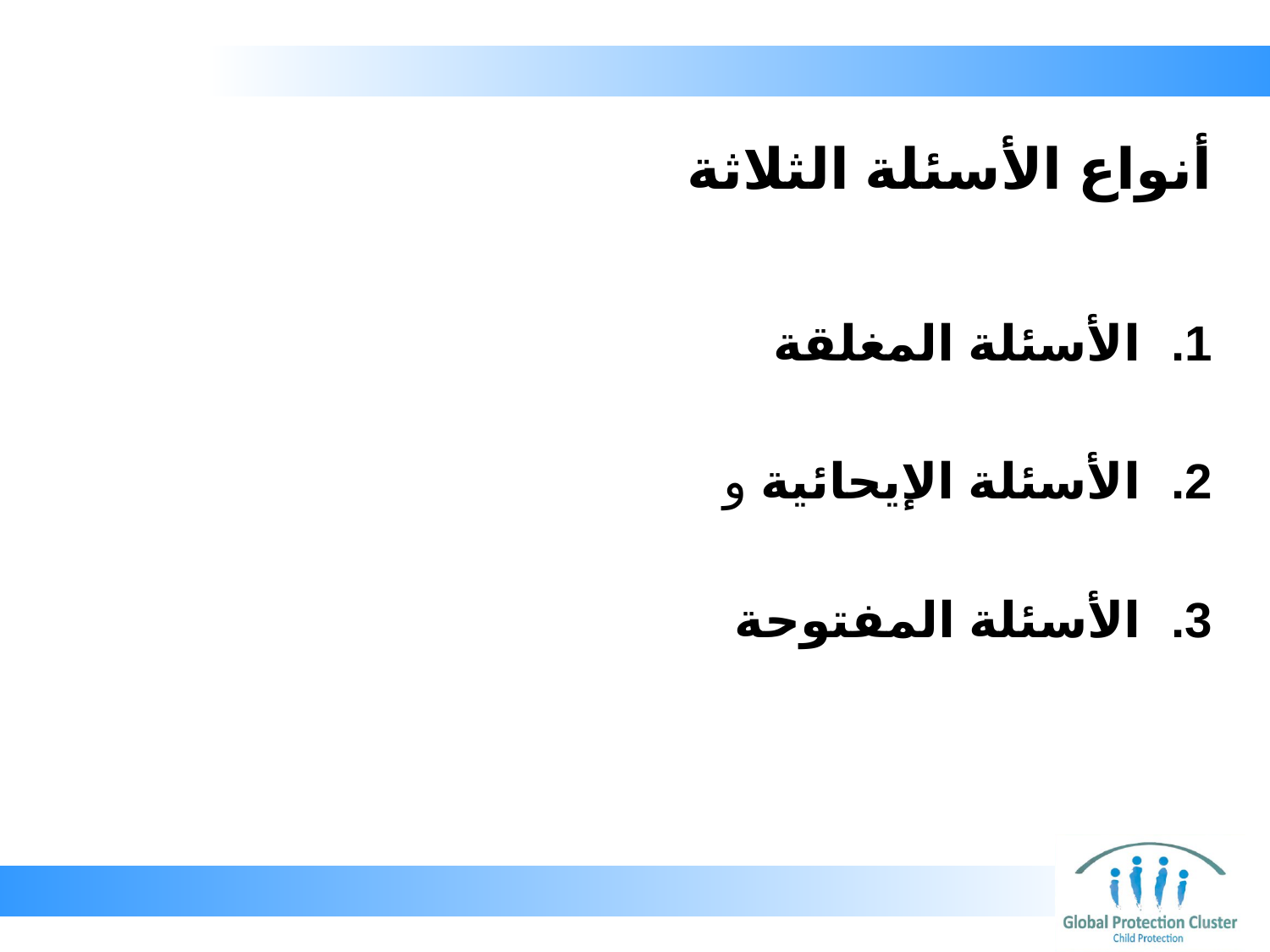

# أنواع الأسئلة الثلاثة

الأسئلة المغلقة

الأسئلة الإيحائية و

الأسئلة المفتوحة